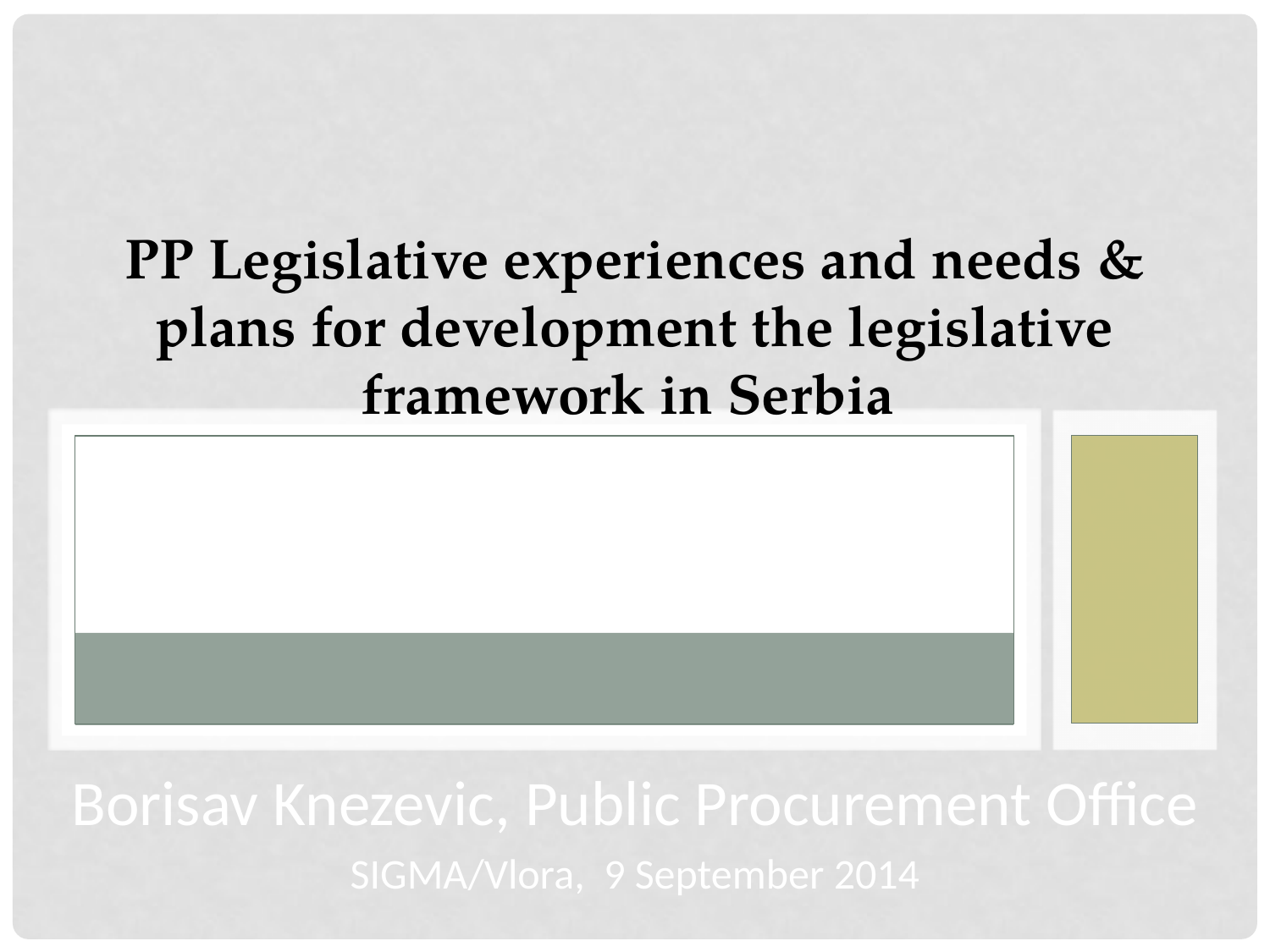

PP Legislative experiences and needs & plans for development the legislative framework in Serbia

Borisav Knezevic, Public Procurement Office
SIGMA/Vlora,  9 September 2014